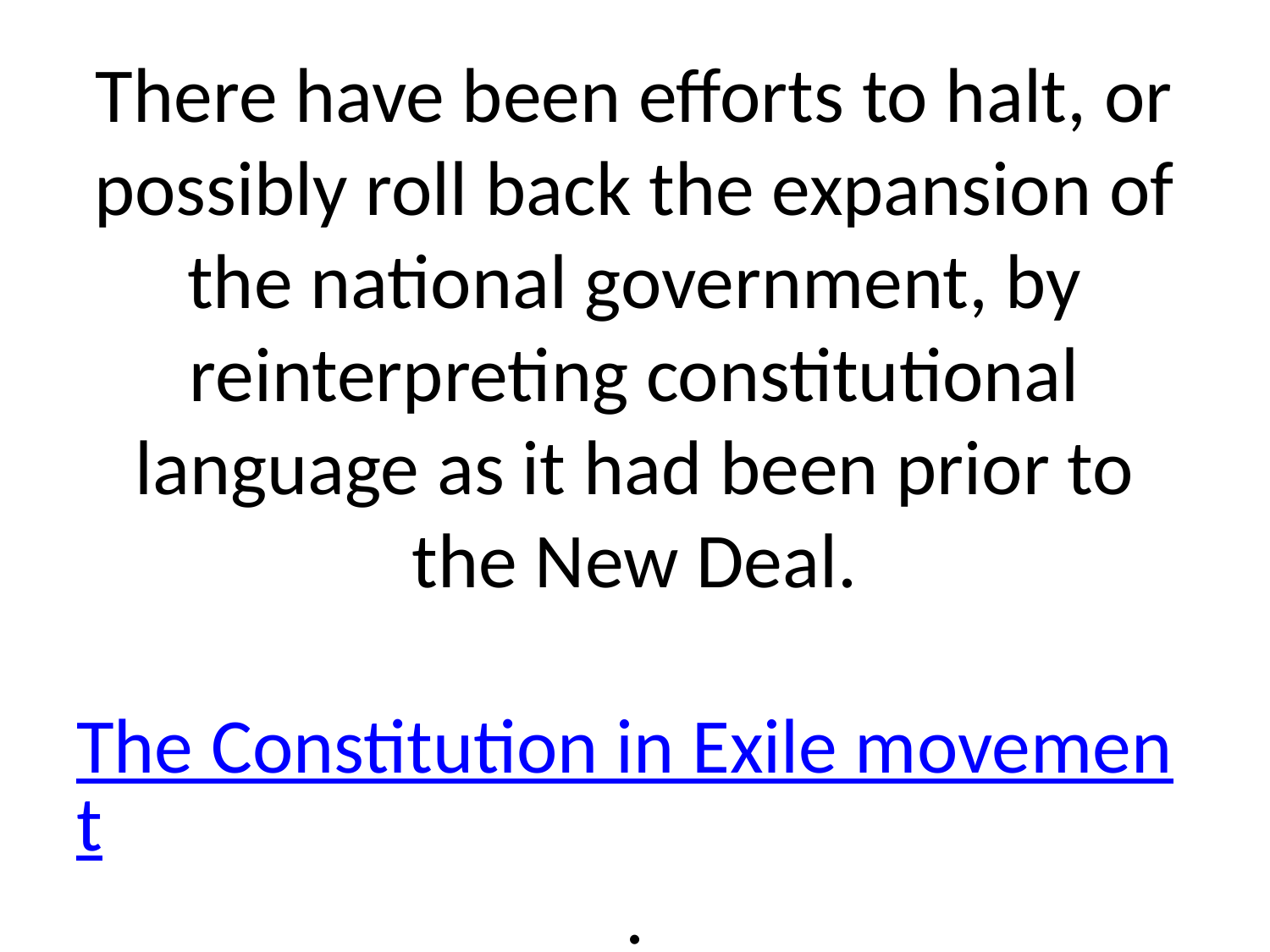

# There have been efforts to halt, or possibly roll back the expansion of the national government, by reinterpreting constitutional language as it had been prior to the New Deal. The Constitution in Exile movement.